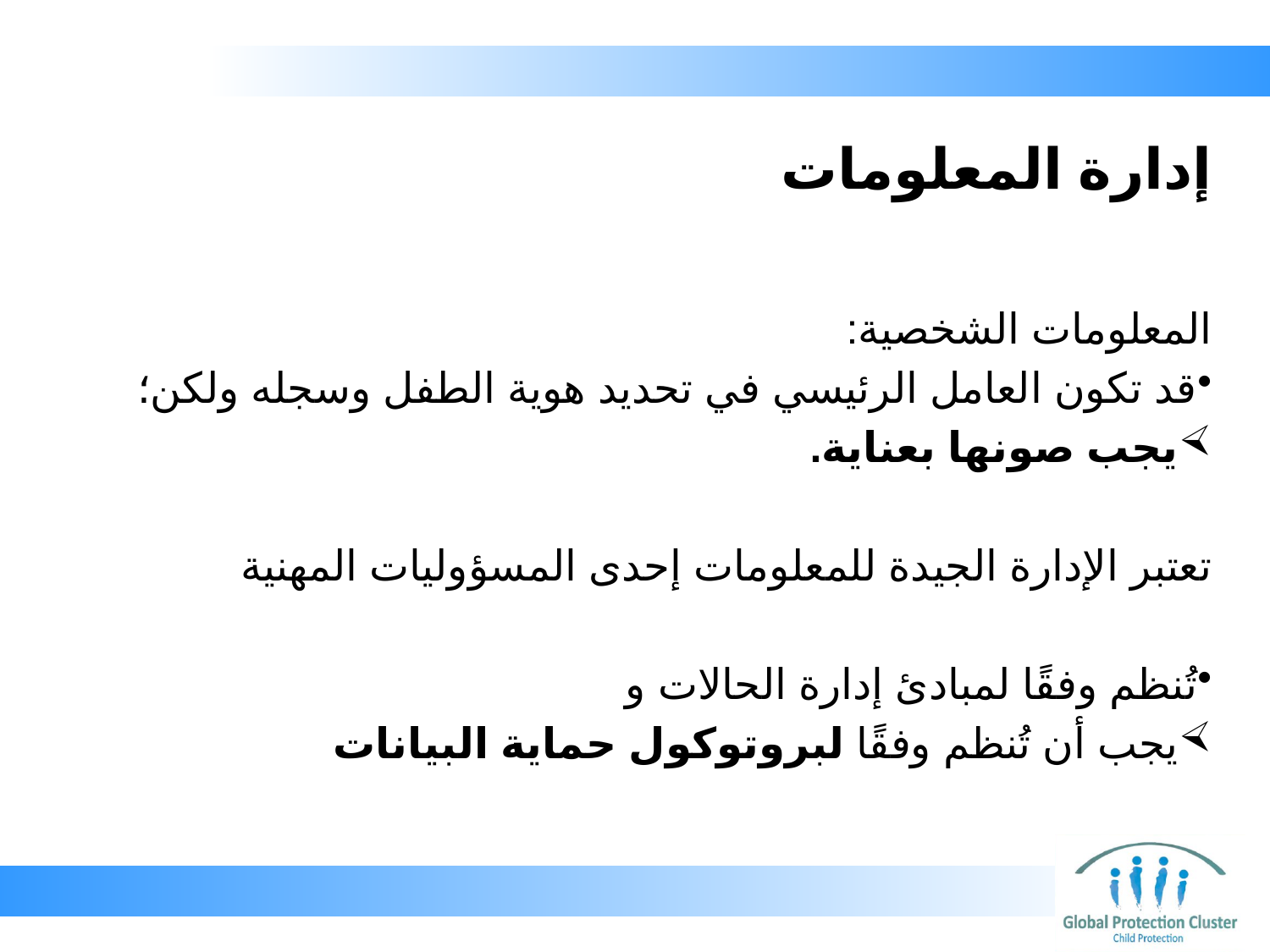

# إدارة المعلومات

المعلومات الشخصية:
قد تكون العامل الرئيسي في تحديد هوية الطفل وسجله ولكن؛
يجب صونها بعناية.

تعتبر الإدارة الجيدة للمعلومات إحدى المسؤوليات المهنية

تُنظم وفقًا لمبادئ إدارة الحالات و
يجب أن تُنظم وفقًا لبروتوكول حماية البيانات